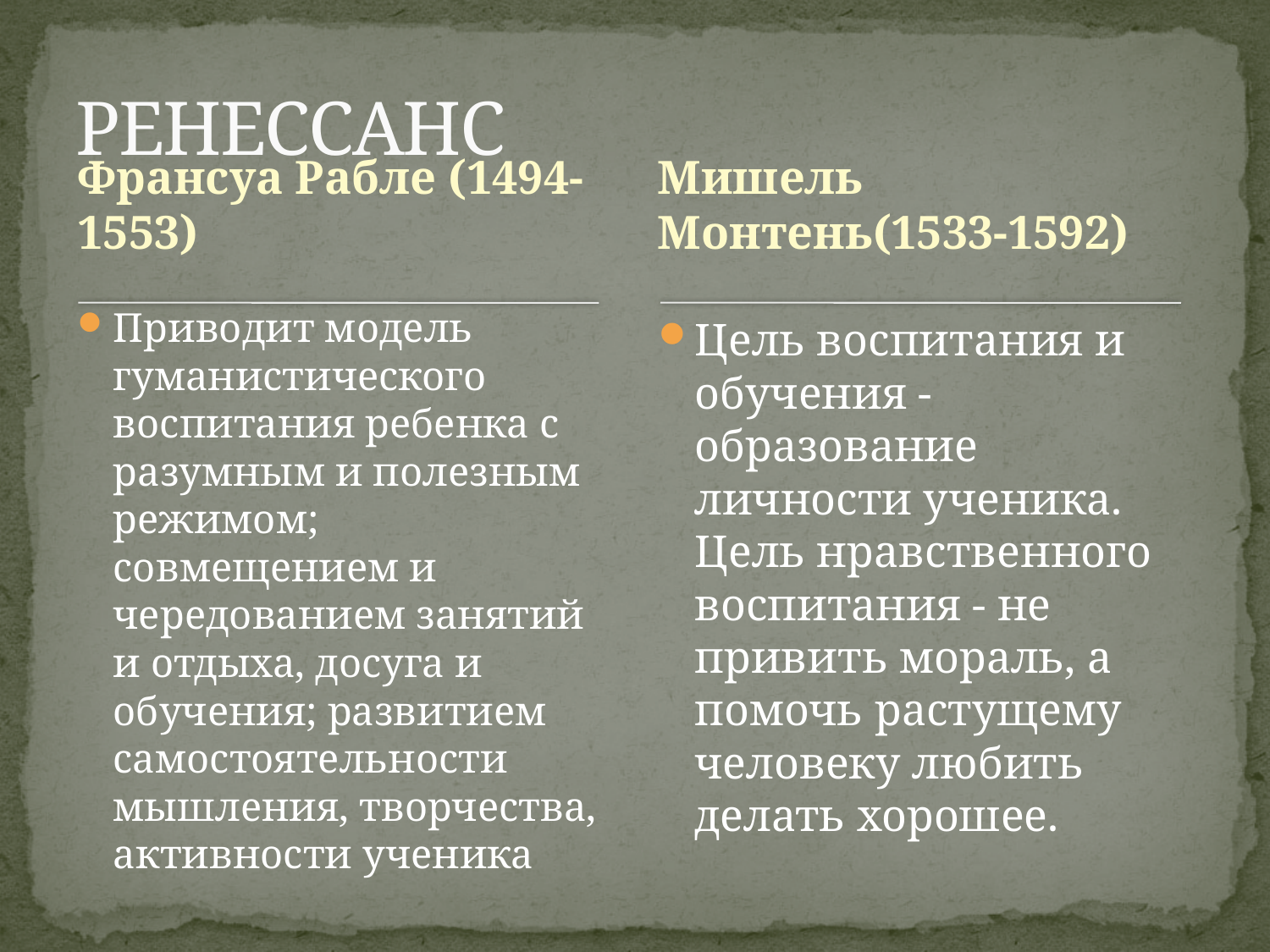

# РЕНЕССАНС
Франсуа Рабле (1494-1553)
Мишель Монтень(1533-1592)
Приводит модель гуманистического воспитания ребенка с разумным и полезным режимом; совмещением и чередованием занятий и отдыха, досуга и обучения; развитием самостоятельности мышления, творчества, активности ученика
Цель воспитания и обучения - образование личности ученика. Цель нравственного воспитания - не привить мораль, а помочь растущему человеку любить делать хорошее.